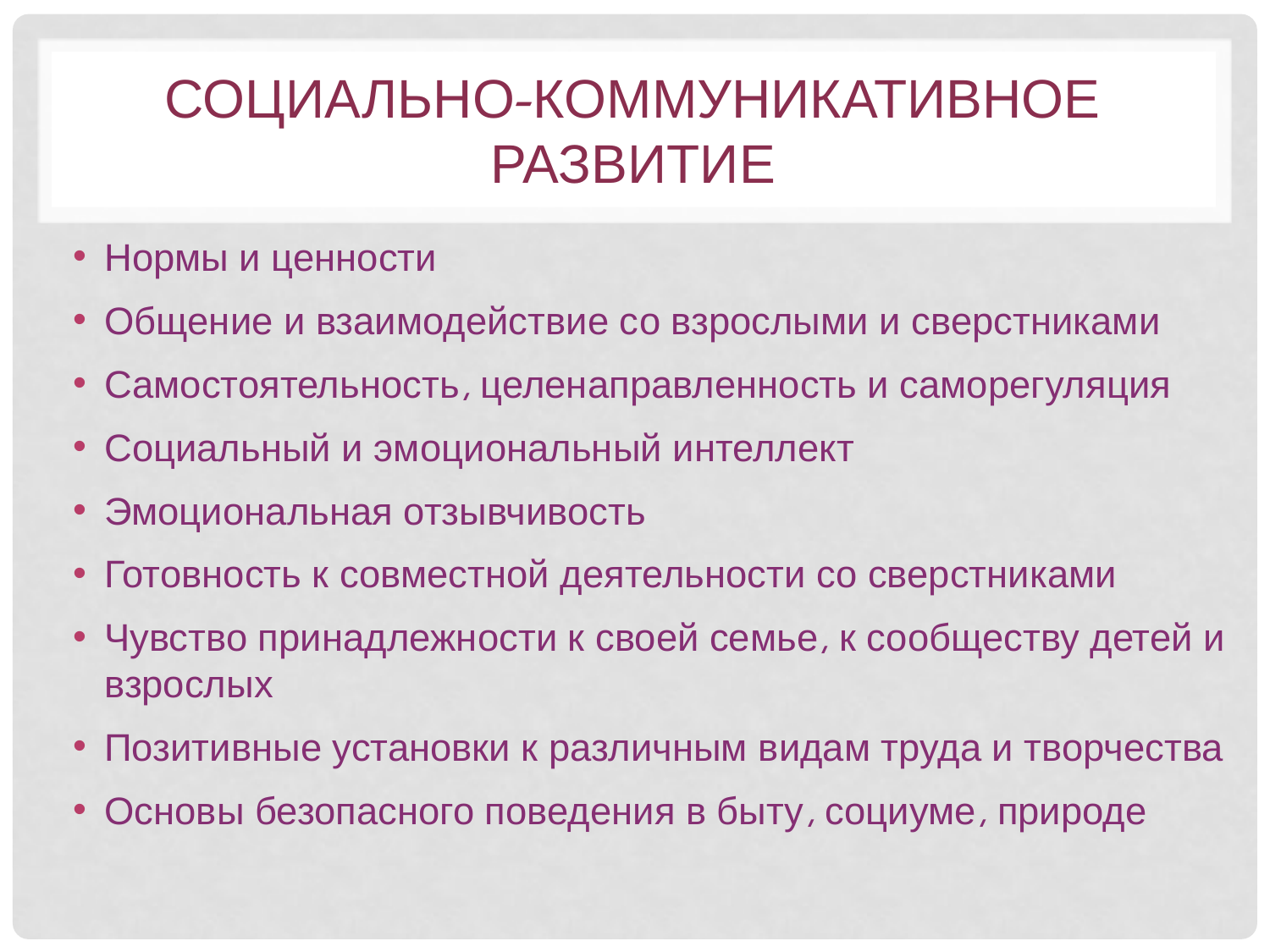

# Социально-коммуникативное развитие
Нормы и ценности
Общение и взаимодействие со взрослыми и сверстниками
Самостоятельность, целенаправленность и саморегуляция
Социальный и эмоциональный интеллект
Эмоциональная отзывчивость
Готовность к совместной деятельности со сверстниками
Чувство принадлежности к своей семье, к сообществу детей и взрослых
Позитивные установки к различным видам труда и творчества
Основы безопасного поведения в быту, социуме, природе